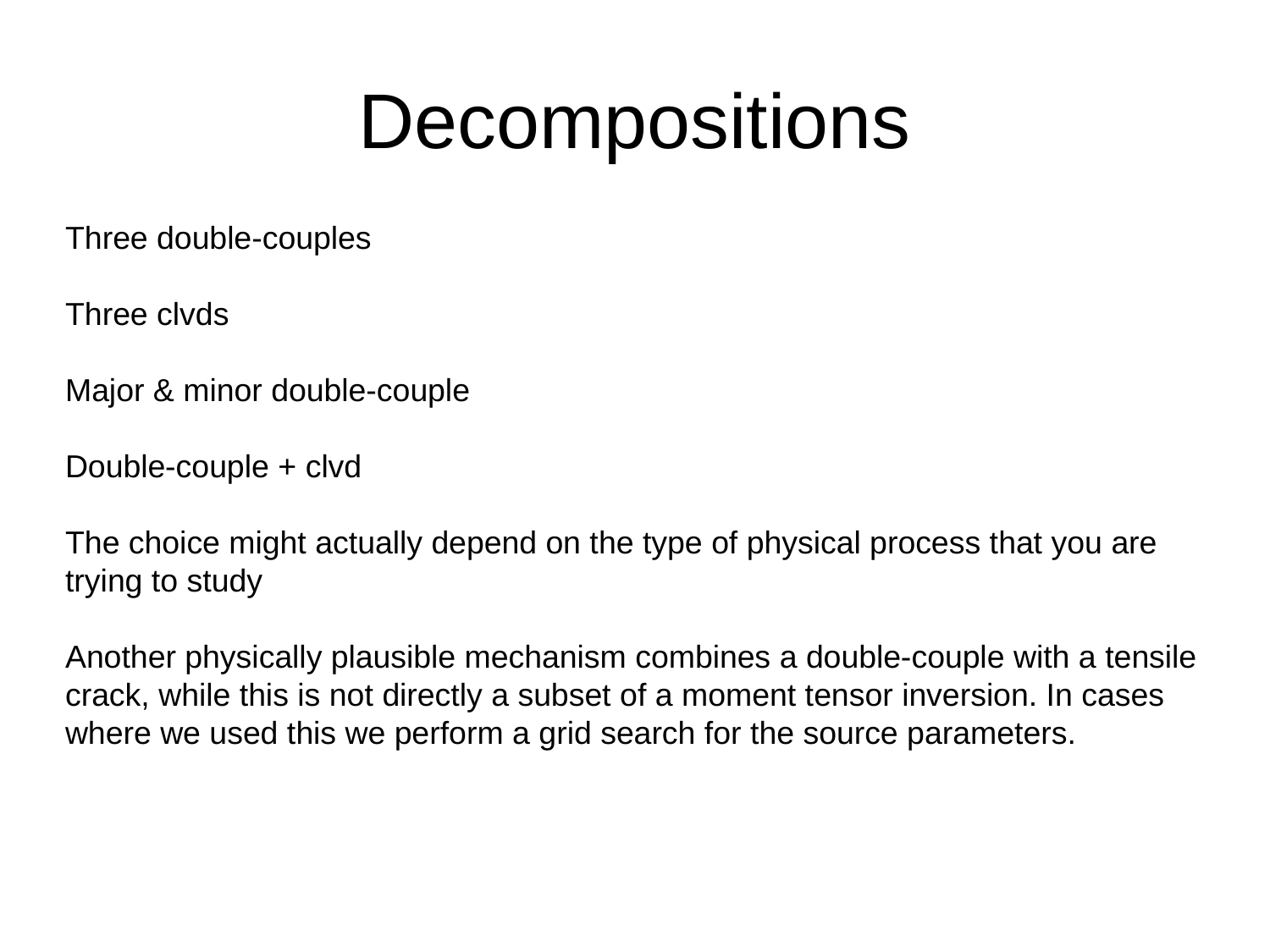

# Decompositions
Three double-couples

Three clvds

Major & minor double-couple

Double-couple + clvd

The choice might actually depend on the type of physical process that you are trying to study

Another physically plausible mechanism combines a double-couple with a tensile crack, while this is not directly a subset of a moment tensor inversion. In cases where we used this we perform a grid search for the source parameters.